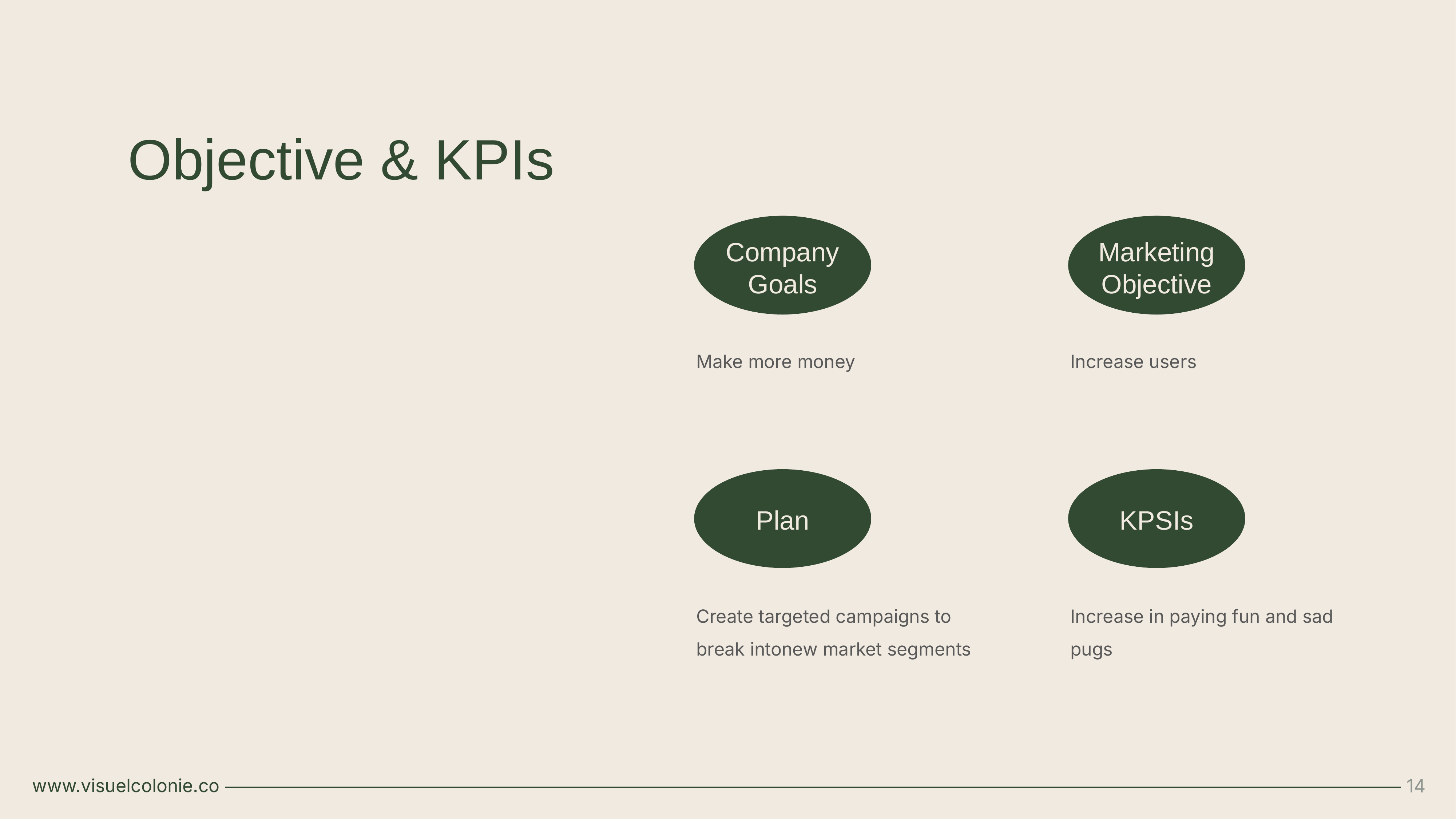

Objective & KPIs

Company Goals
Marketing Objective
Make more money
Increase users

Plan
KPSIs
Create targeted campaigns to break intonew market segments
Increase in paying fun and sad pugs
www.visuelcolonie.co
14